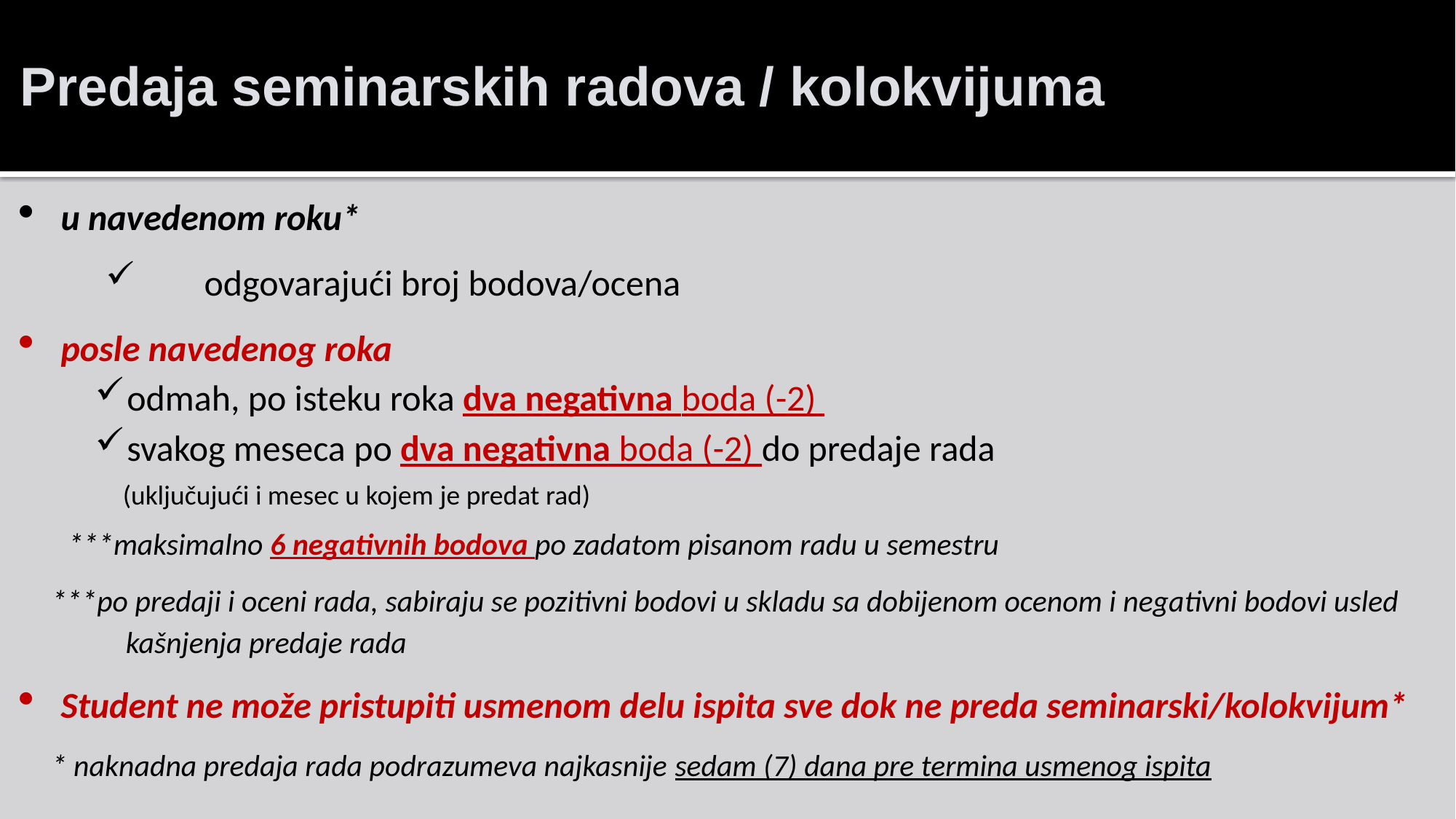

# Predaja seminarskih radova / kolokvijuma
u navedenom roku*
	odgovarajući broj bodova/ocena
posle navedenog roka
odmah, po isteku roka dva negativna boda (-2)
svakog meseca po dva negativna boda (-2) do predaje rada
    (uključujući i mesec u kojem je predat rad)

       ***maksimalno 6 negativnih bodova po zadatom pisanom radu u semestru
***po predaji i oceni rada, sabiraju se pozitivni bodovi u skladu sa dobijenom ocenom i negativni bodovi usled             kašnjenja predaje rada
Student ne može pristupiti usmenom delu ispita sve dok ne preda seminarski/kolokvijum*
* naknadna predaja rada podrazumeva najkasnije sedam (7) dana pre termina usmenog ispita